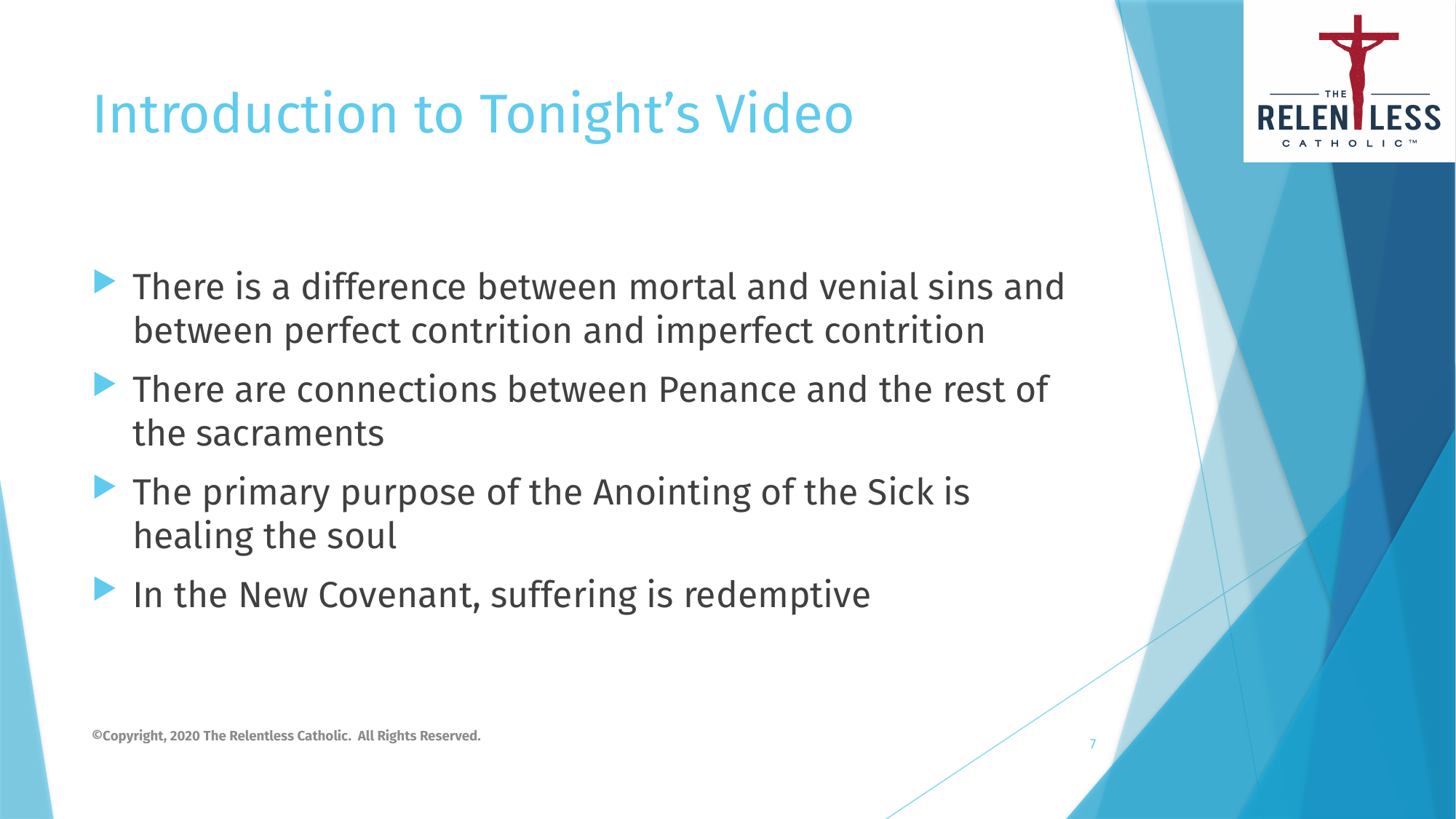

# Introduction to Tonight’s Video
There is a difference between mortal and venial sins and between perfect contrition and imperfect contrition
There are connections between Penance and the rest of the sacraments
The primary purpose of the Anointing of the Sick is healing the soul
In the New Covenant, suffering is redemptive
©Copyright, 2020 The Relentless Catholic.  All Rights Reserved.

7